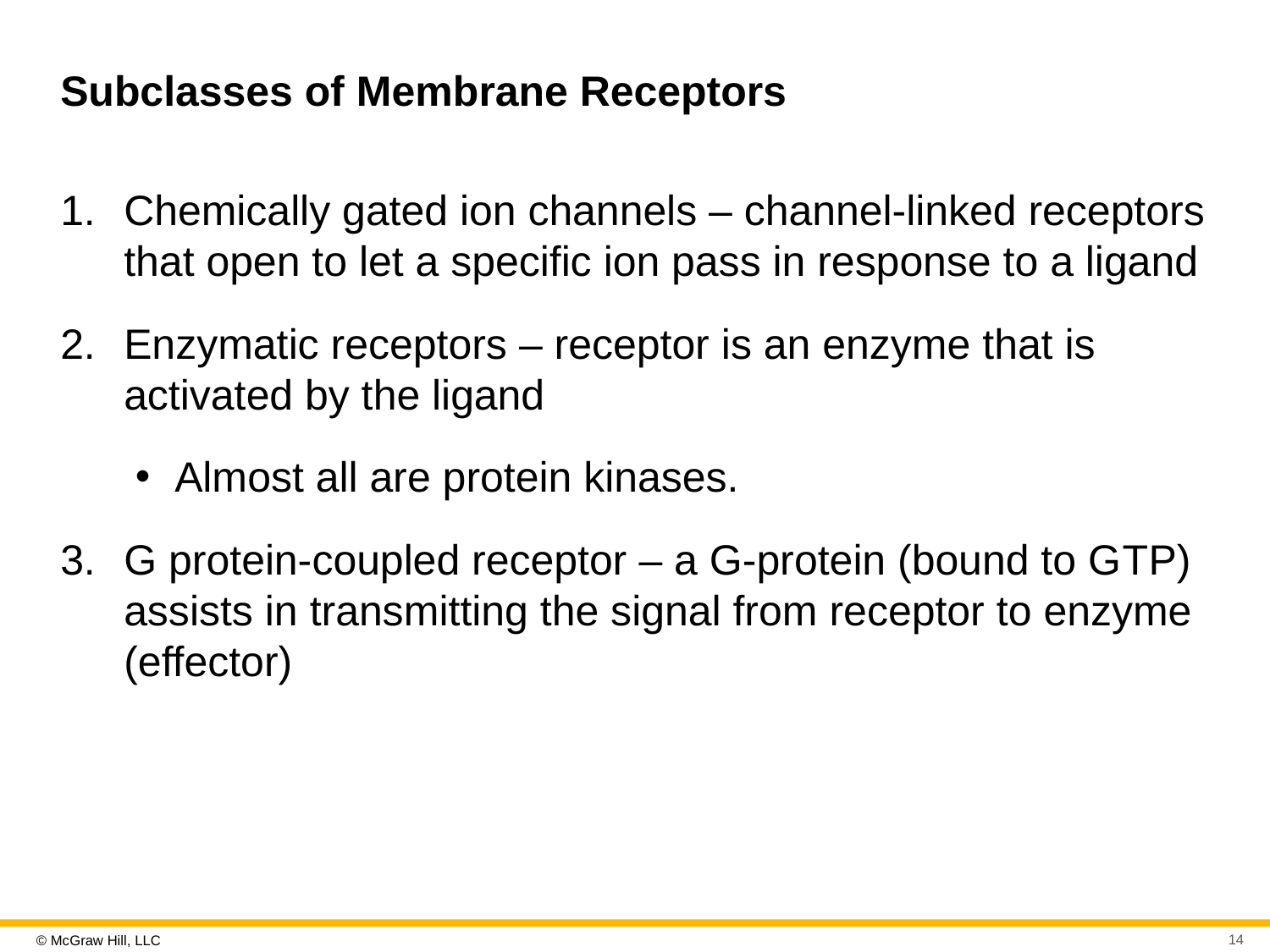

# Subclasses of Membrane Receptors
Chemically gated ion channels – channel-linked receptors that open to let a specific ion pass in response to a ligand
Enzymatic receptors – receptor is an enzyme that is activated by the ligand
Almost all are protein kinases.
G protein-coupled receptor – a G-protein (bound to G T P) assists in transmitting the signal from receptor to enzyme (effector)
14